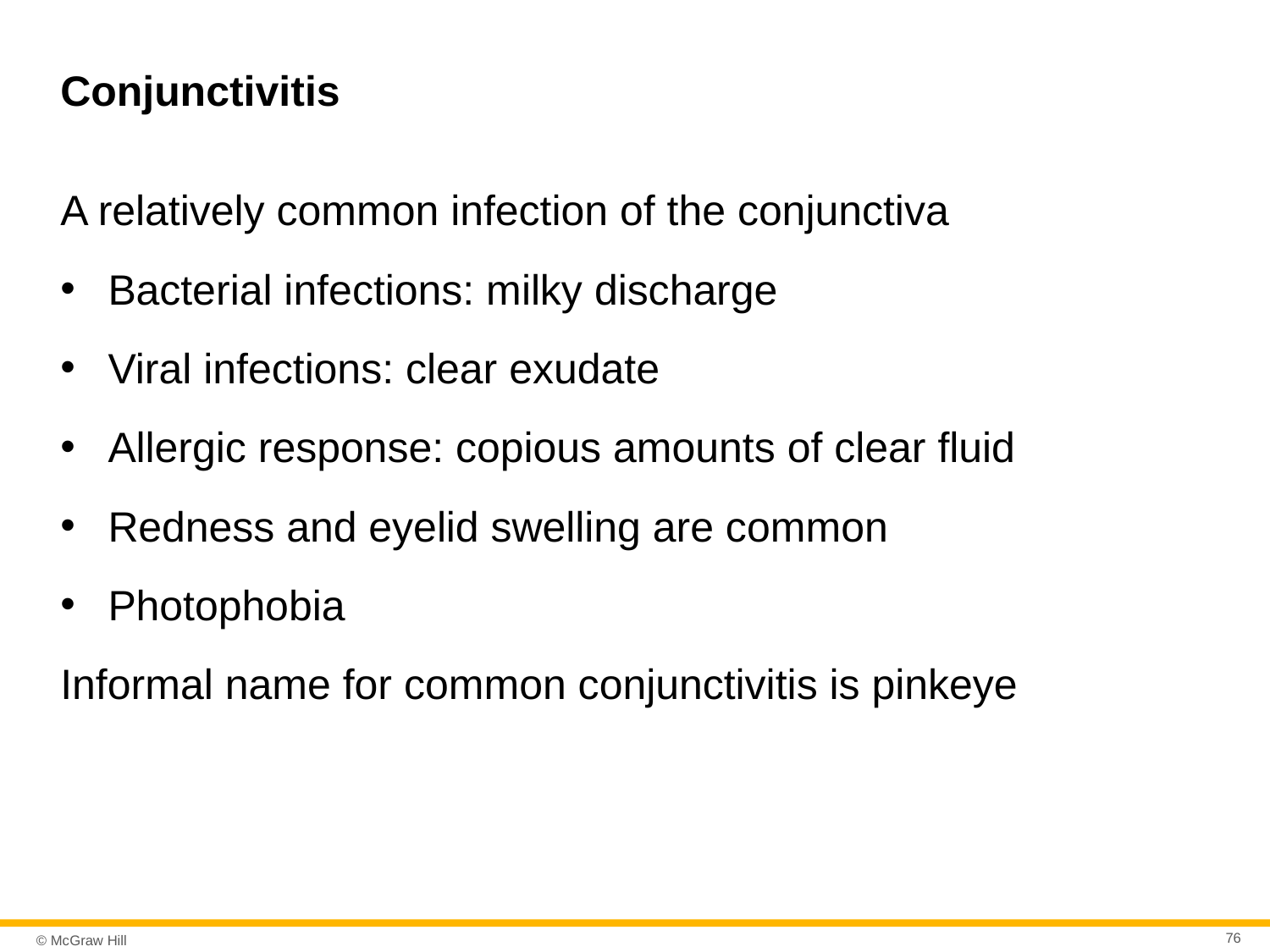

# Conjunctivitis
A relatively common infection of the conjunctiva
Bacterial infections: milky discharge
Viral infections: clear exudate
Allergic response: copious amounts of clear fluid
Redness and eyelid swelling are common
Photophobia
Informal name for common conjunctivitis is pinkeye